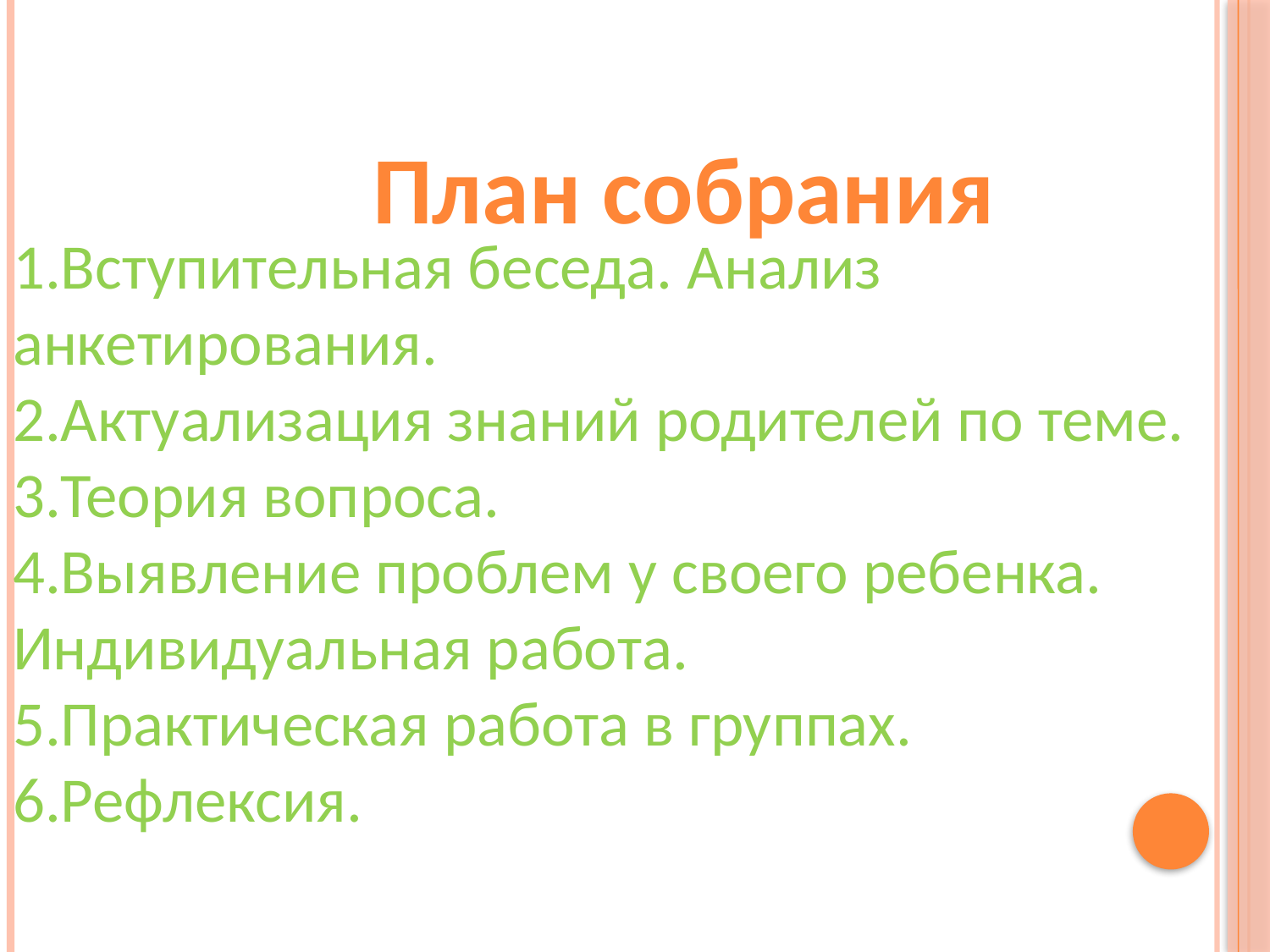

План собрания

Вступительная беседа. Анализ анкетирования.
Актуализация знаний родителей по теме.
Теория вопроса.
Выявление проблем у своего ребенка. Индивидуальная работа.
Практическая работа в группах.
Рефлексия.